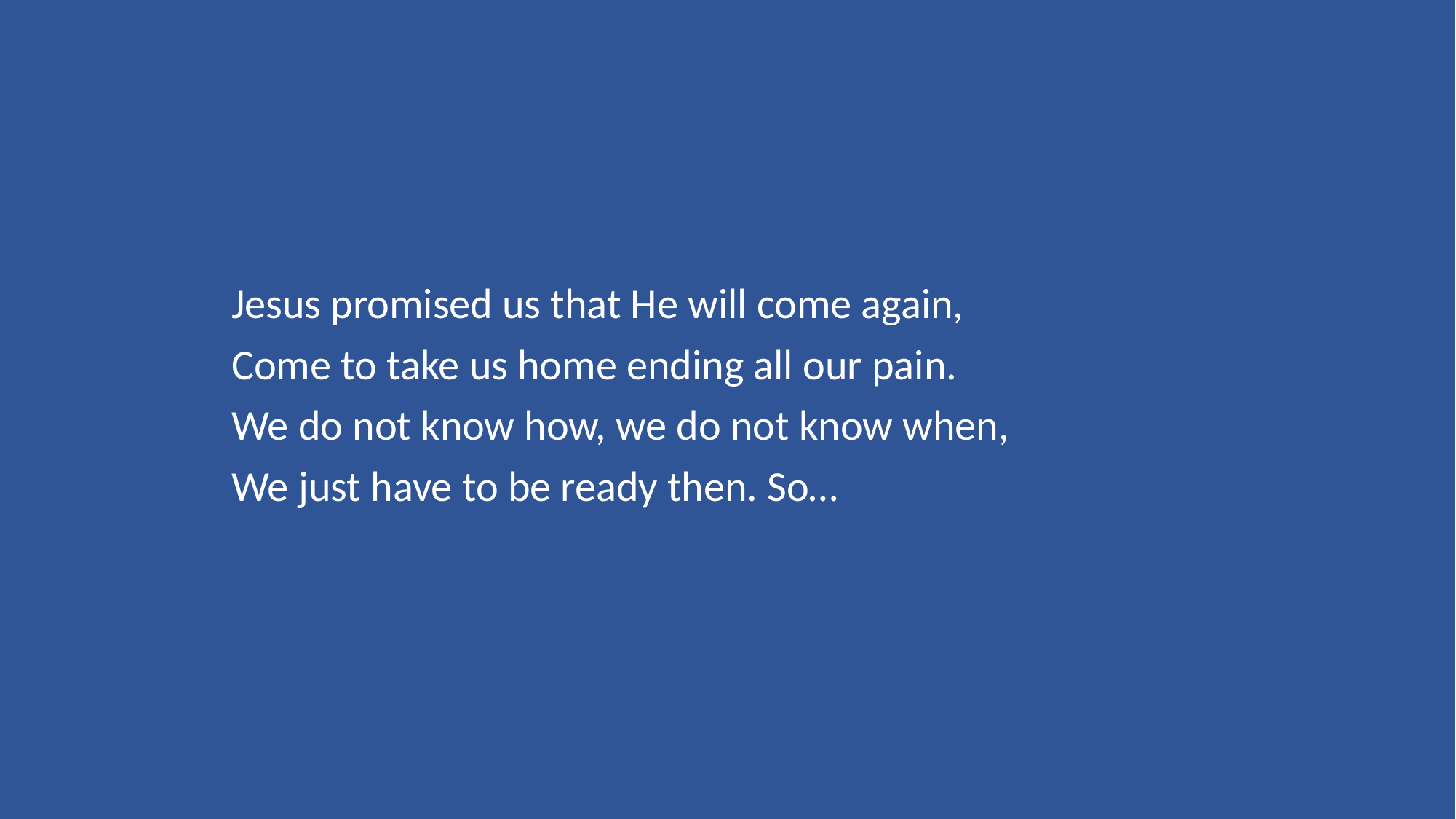

Jesus promised us that He will come again,
Come to take us home ending all our pain.
We do not know how, we do not know when,
We just have to be ready then. So…